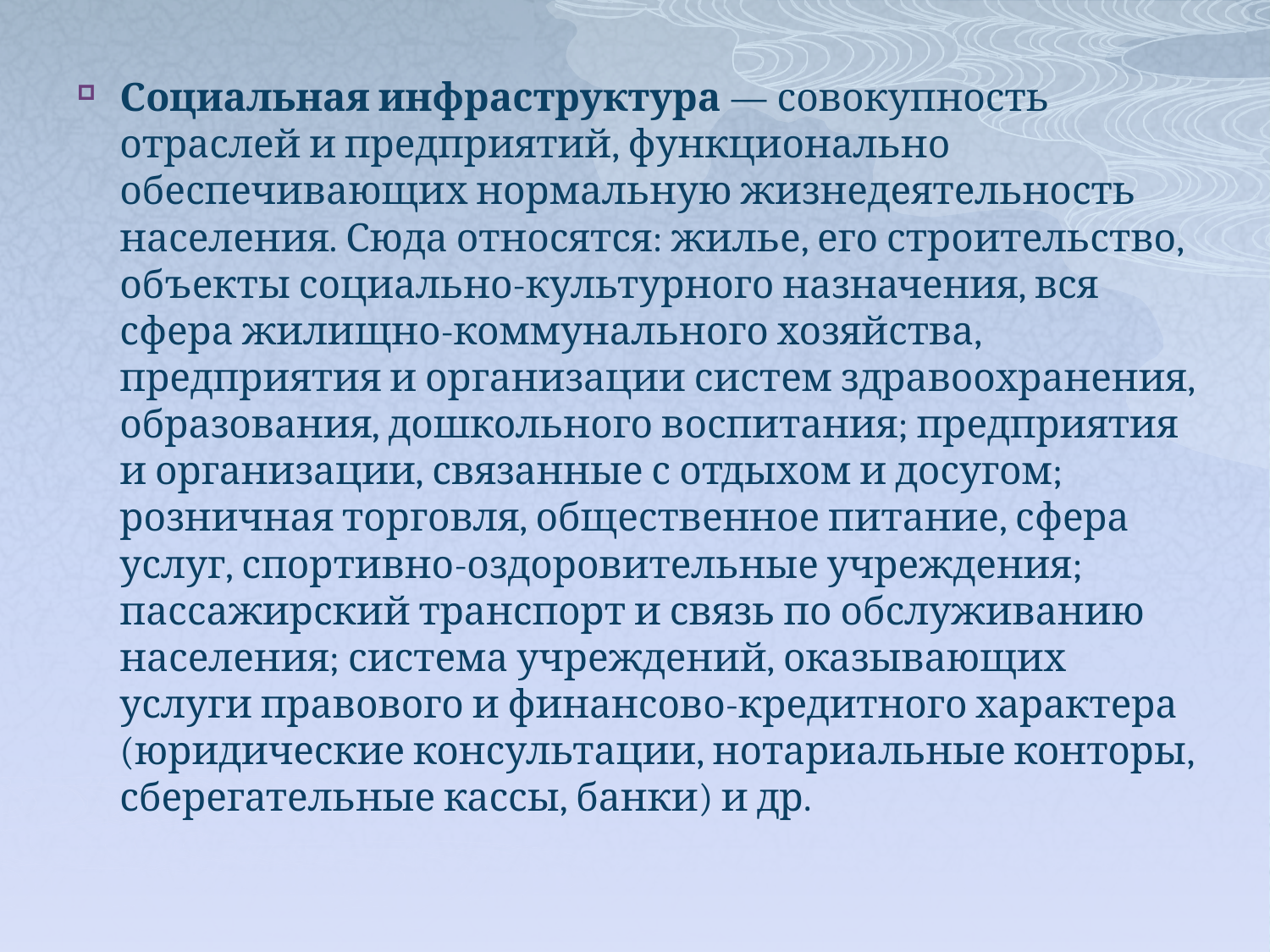

Социальная инфраструктура — совокупность отраслей и предприятий, функционально обеспечивающих нормальную жизнедеятельность населения. Сюда относятся: жилье, его строительство, объекты социально-культурного назначения, вся сфера жилищно-коммунального хозяйства, предприятия и организации систем здравоохранения, образования, дошкольного воспитания; предприятия и организации, связанные с отдыхом и досугом; розничная торговля, общественное питание, сфера услуг, спортивно-оздоровительные учреждения; пассажирский транспорт и связь по обслуживанию населения; система учреждений, оказывающих услуги правового и финансово-кредитного характера (юридические консультации, нотариальные конторы, сберегательные кассы, банки) и др.